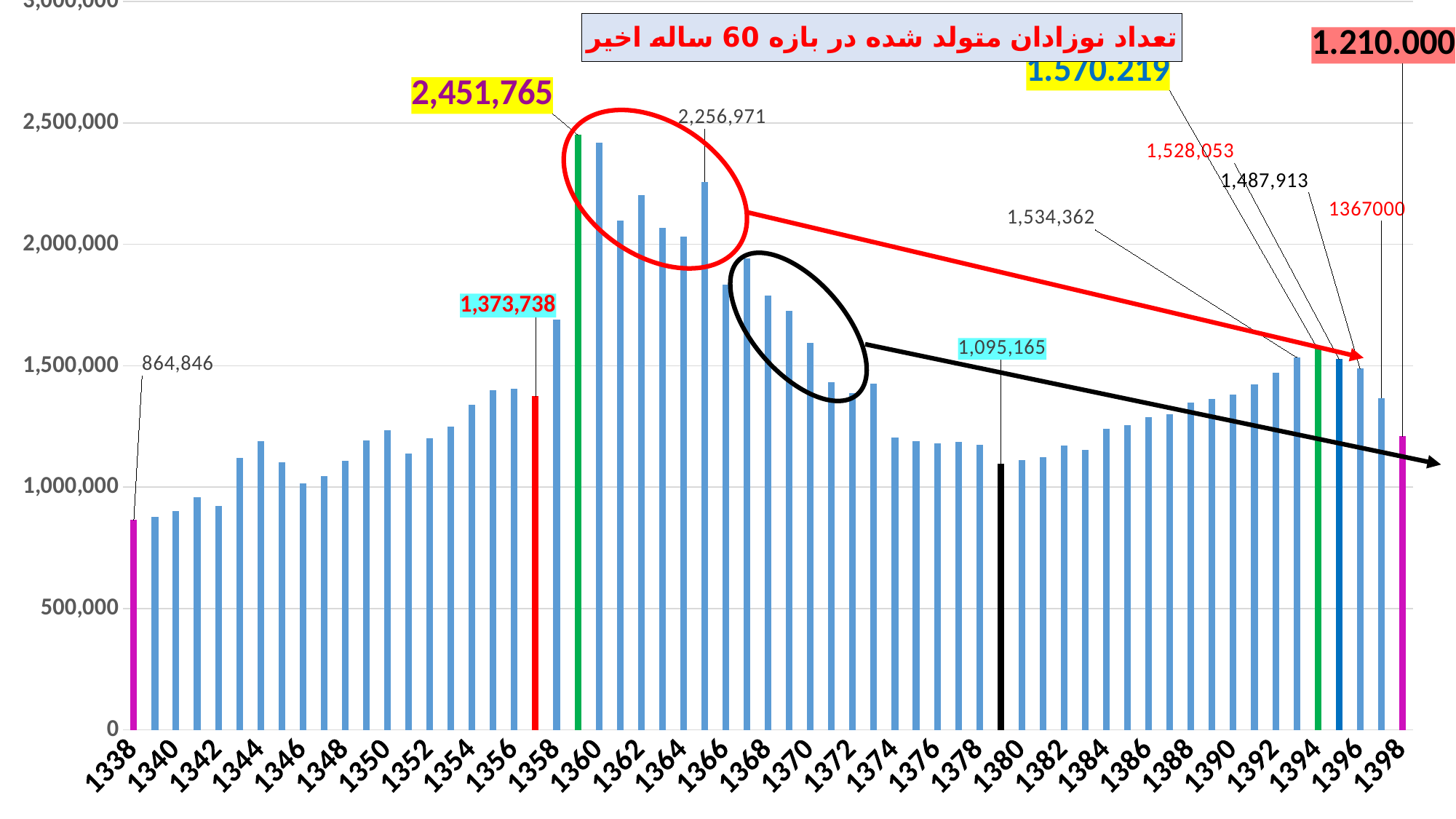

### Chart: تعداد نوزادان متولد شده در بازه 60 ساله اخیر

| Category |  |
|---|---|
| 1338 | 864846.0 |
| 1339 | 876206.0 |
| 1340 | 902260.0 |
| 1341 | 957500.0 |
| 1342 | 920967.0 |
| 1343 | 1118911.0 |
| 1344 | 1188346.0 |
| 1345 | 1102848.0 |
| 1346 | 1014321.0 |
| 1347 | 1046134.0 |
| 1348 | 1107910.0 |
| 1349 | 1190957.0 |
| 1350 | 1235025.0 |
| 1351 | 1138843.0 |
| 1352 | 1199777.0 |
| 1353 | 1248256.0 |
| 1354 | 1339267.0 |
| 1355 | 1399977.0 |
| 1356 | 1406204.0 |
| 1357 | 1373738.0 |
| 1358 | 1688942.0 |
| 1359 | 2451765.0 |
| 1360 | 2419951.0 |
| 1361 | 2097957.0 |
| 1362 | 2203560.0 |
| 1363 | 2068279.0 |
| 1364 | 2031969.0 |
| 1365 | 2256971.0 |
| 1366 | 1832722.0 |
| 1367 | 1942936.0 |
| 1368 | 1789817.0 |
| 1369 | 1726488.0 |
| 1370 | 1592898.0 |
| 1371 | 1433243.0 |
| 1372 | 1388017.0 |
| 1373 | 1426784.0 |
| 1374 | 1205372.0 |
| 1375 | 1187903.0 |
| 1376 | 1179260.0 |
| 1377 | 1186659.0 |
| 1378 | 1174279.0 |
| 1379 | 1095165.0 |
| 1380 | 1110836.0 |
| 1381 | 1122104.0 |
| 1382 | 1171573.0 |
| 1383 | 1154368.0 |
| 1384 | 1239408.0 |
| 1385 | 1253912.0 |
| 1386 | 1286716.0 |
| 1387 | 1300166.0 |
| 1388 | 1348546.0 |
| 1389 | 1363547.0 |
| 1390 | 1382229.0 |
| 1391 | 1421689.0 |
| 1392 | 1471834.0 |
| 1393 | 1534362.0 |
| 1394 | 1570219.0 |
| 1395 | 1528053.0 |
| 1396 | 1487913.0 |
| 1397 | 1367000.0 |
| 1398 | 1210000.0 |